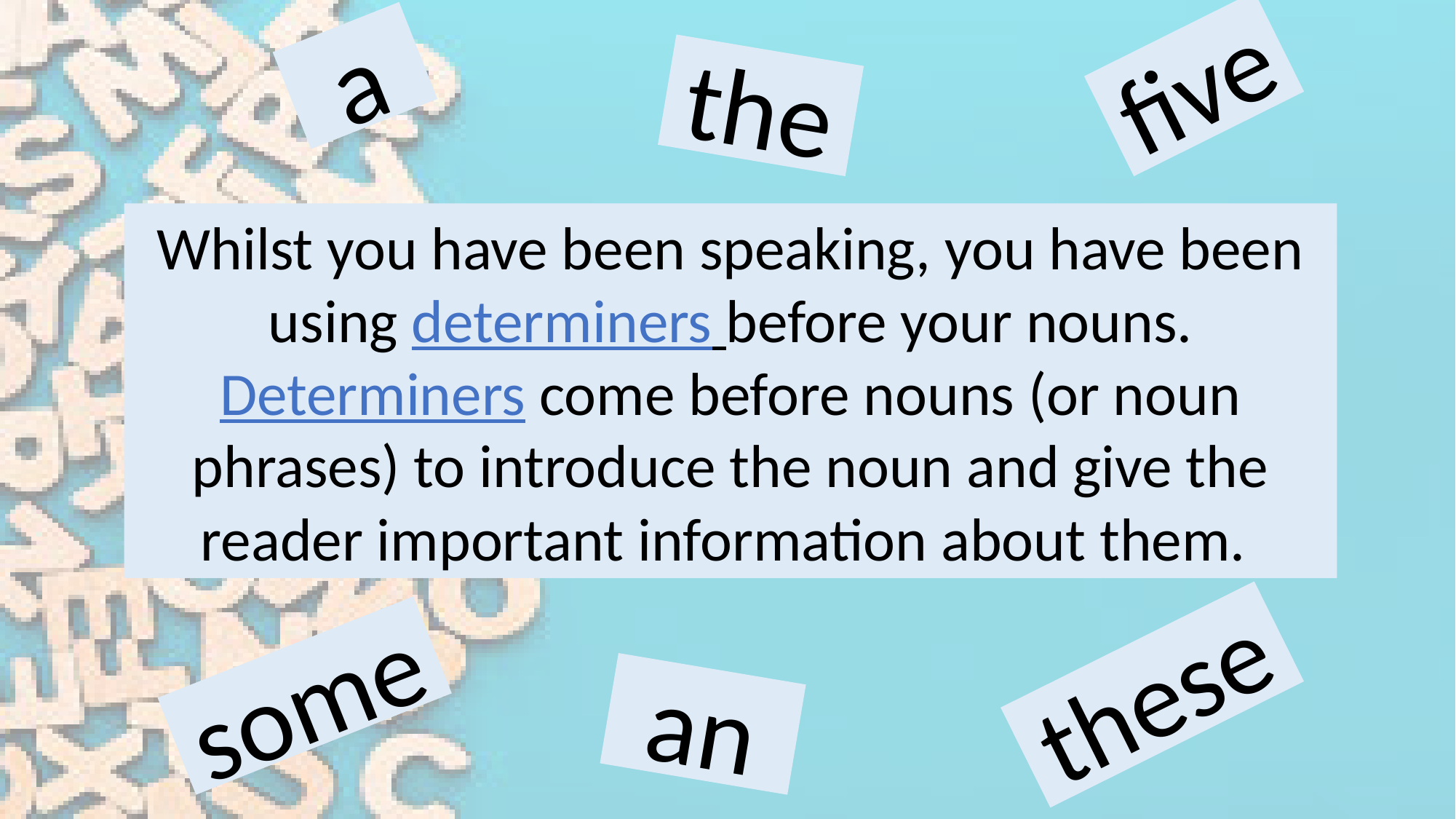

a
five
the
Whilst you have been speaking, you have been using determiners before your nouns. Determiners come before nouns (or noun phrases) to introduce the noun and give the reader important information about them.
these
some
an